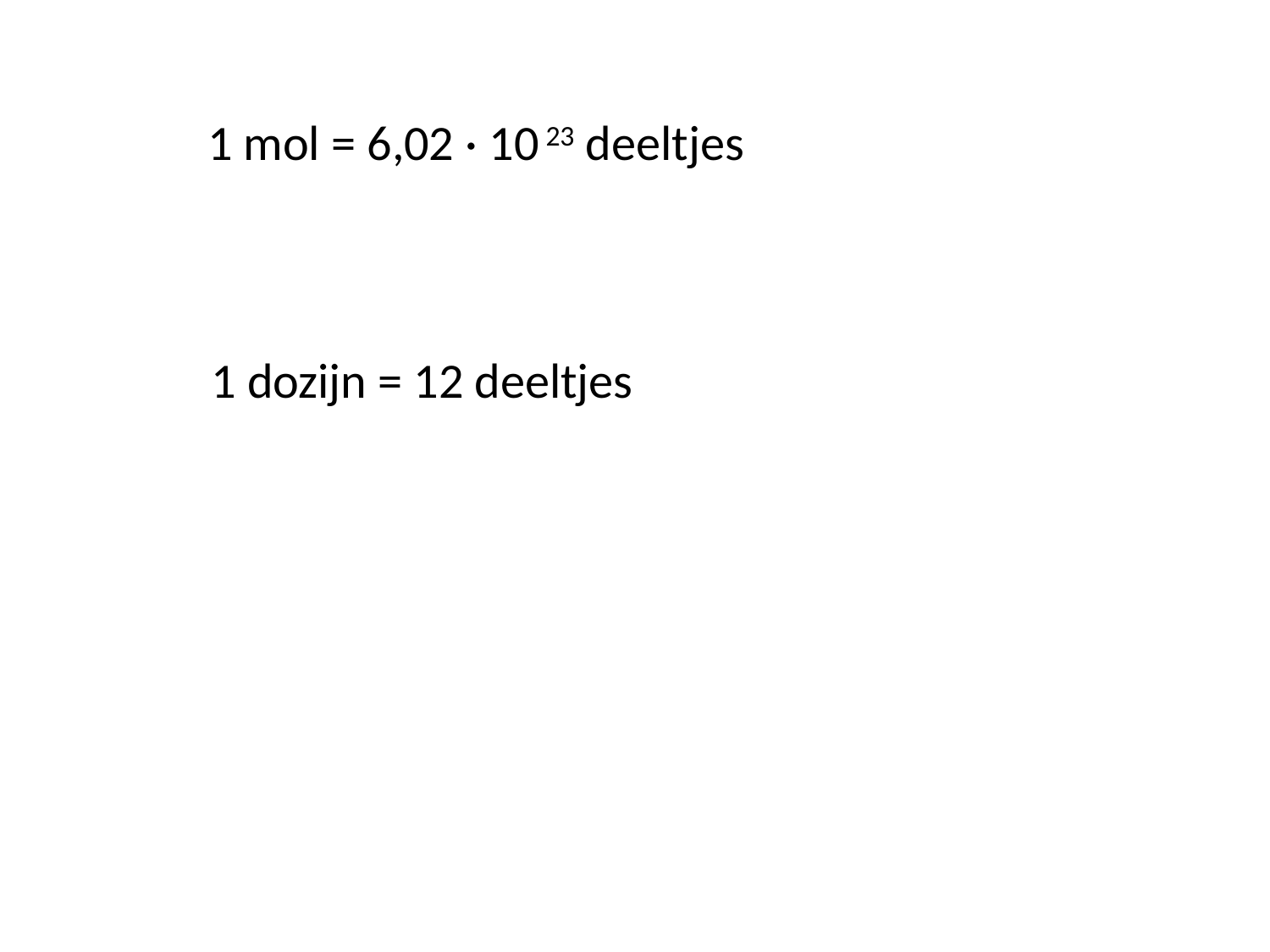

1 mol = 6,02 · 10 23 deeltjes

   1 dozijn = 12 deeltjes